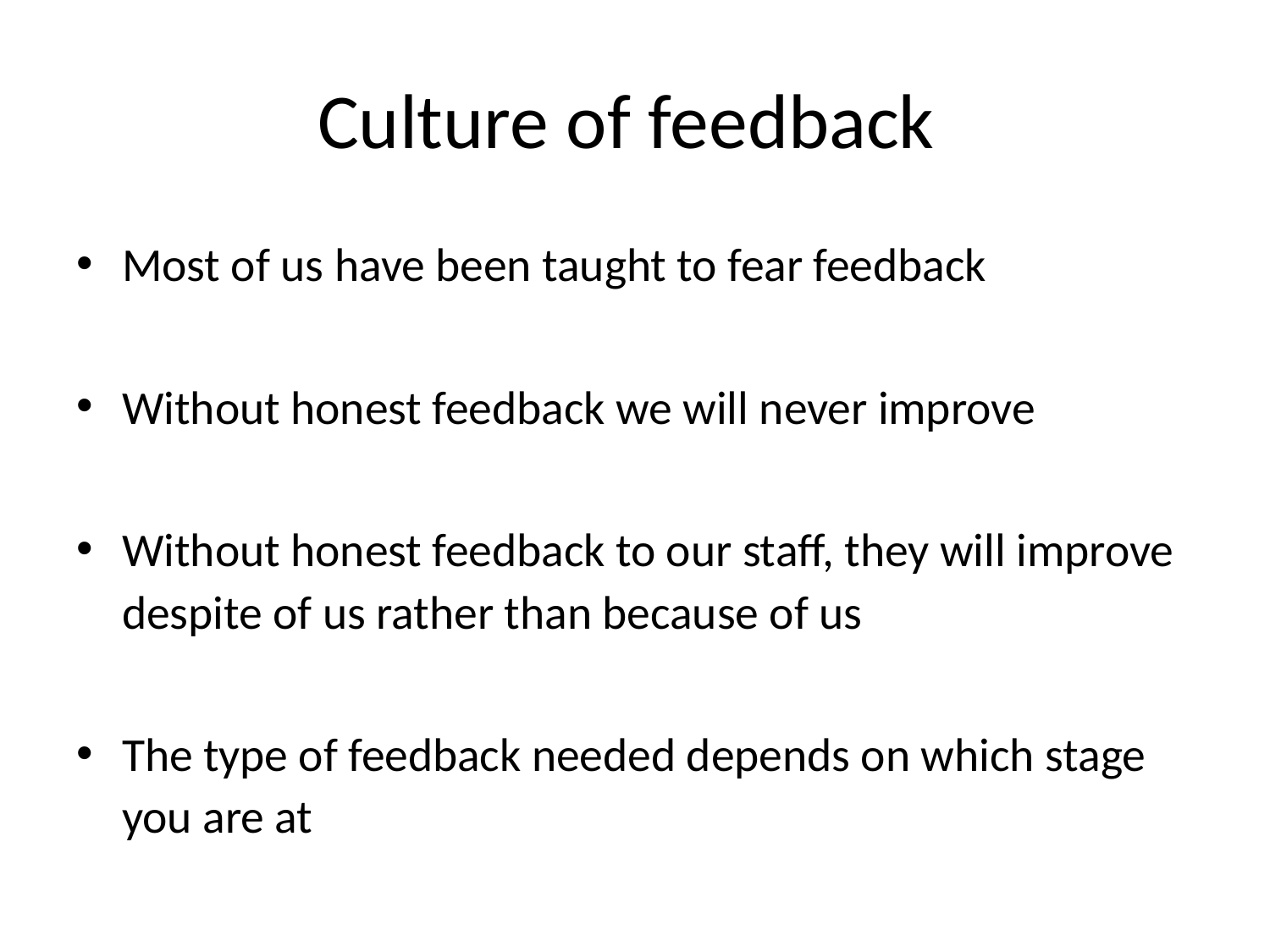

# Culture of feedback
Most of us have been taught to fear feedback

Without honest feedback we will never improve

Without honest feedback to our staff, they will improve despite of us rather than because of us

The type of feedback needed depends on which stage you are at